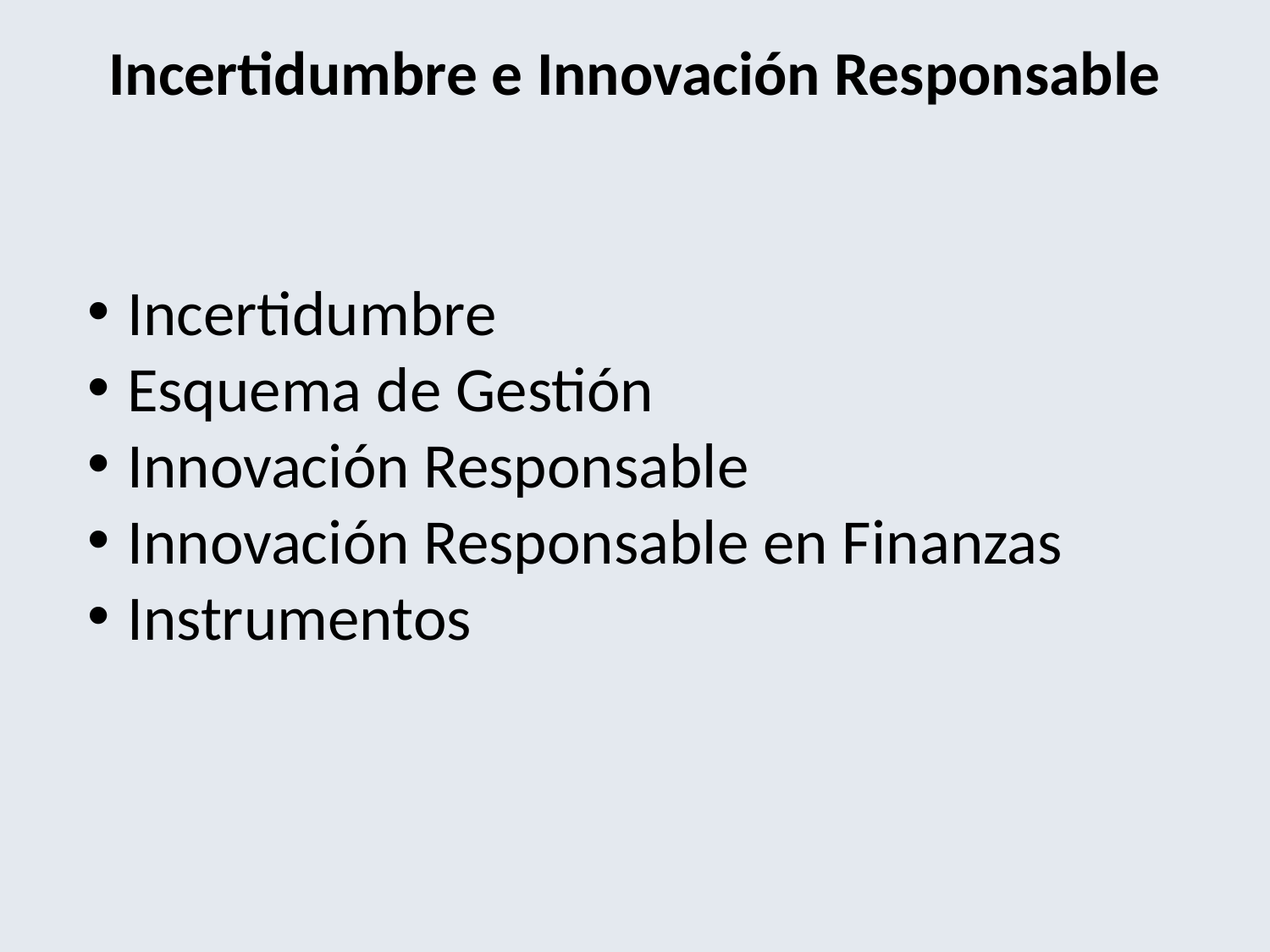

# Incertidumbre e Innovación Responsable
Incertidumbre
Esquema de Gestión
Innovación Responsable
Innovación Responsable en Finanzas
Instrumentos